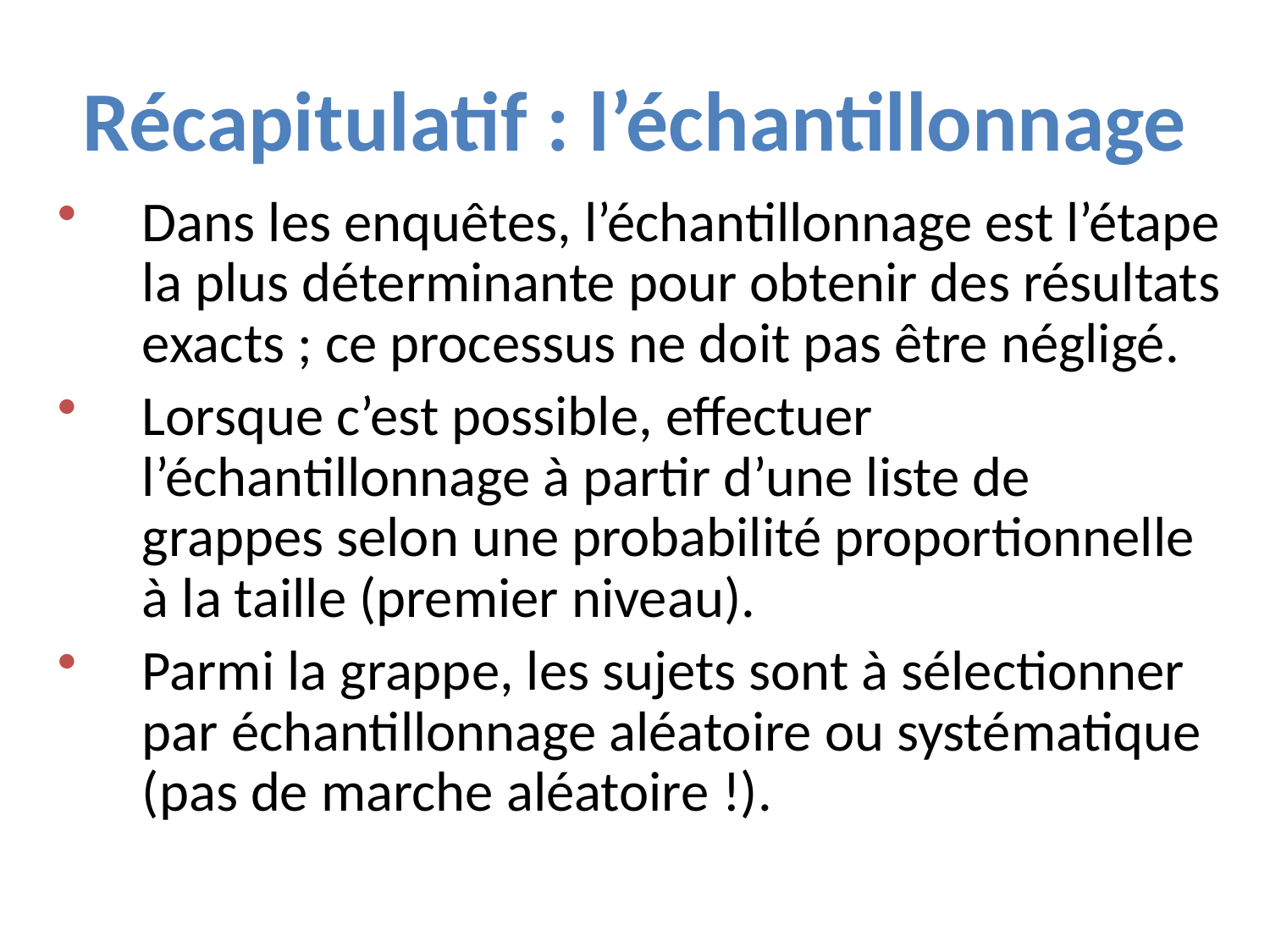

Récapitulatif : l’échantillonnage
Dans les enquêtes, l’échantillonnage est l’étape la plus déterminante pour obtenir des résultats exacts ; ce processus ne doit pas être négligé.
Lorsque c’est possible, effectuer l’échantillonnage à partir d’une liste de grappes selon une probabilité proportionnelle à la taille (premier niveau).
Parmi la grappe, les sujets sont à sélectionner par échantillonnage aléatoire ou systématique (pas de marche aléatoire !).